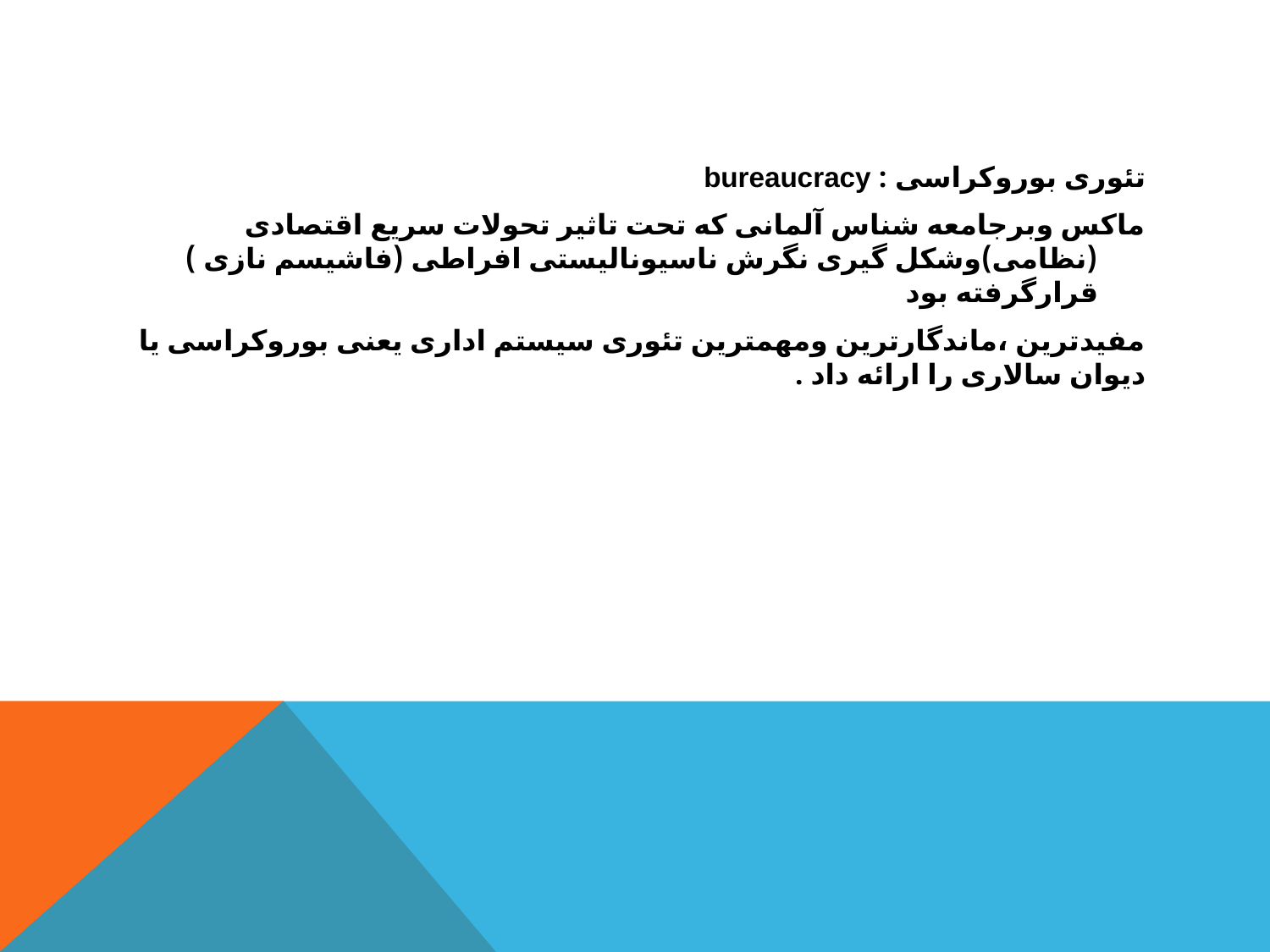

تئوری بوروکراسی : bureaucracy
ماکس وبرجامعه شناس آلمانی که تحت تاثیر تحولات سریع اقتصادی (نظامی)وشکل گیری نگرش ناسیونالیستی افراطی (فاشیسم نازی ) قرارگرفته بود
مفیدترین ،ماندگارترین ومهمترین تئوری سیستم اداری یعنی بوروکراسی یا دیوان سالاری را ارائه داد .